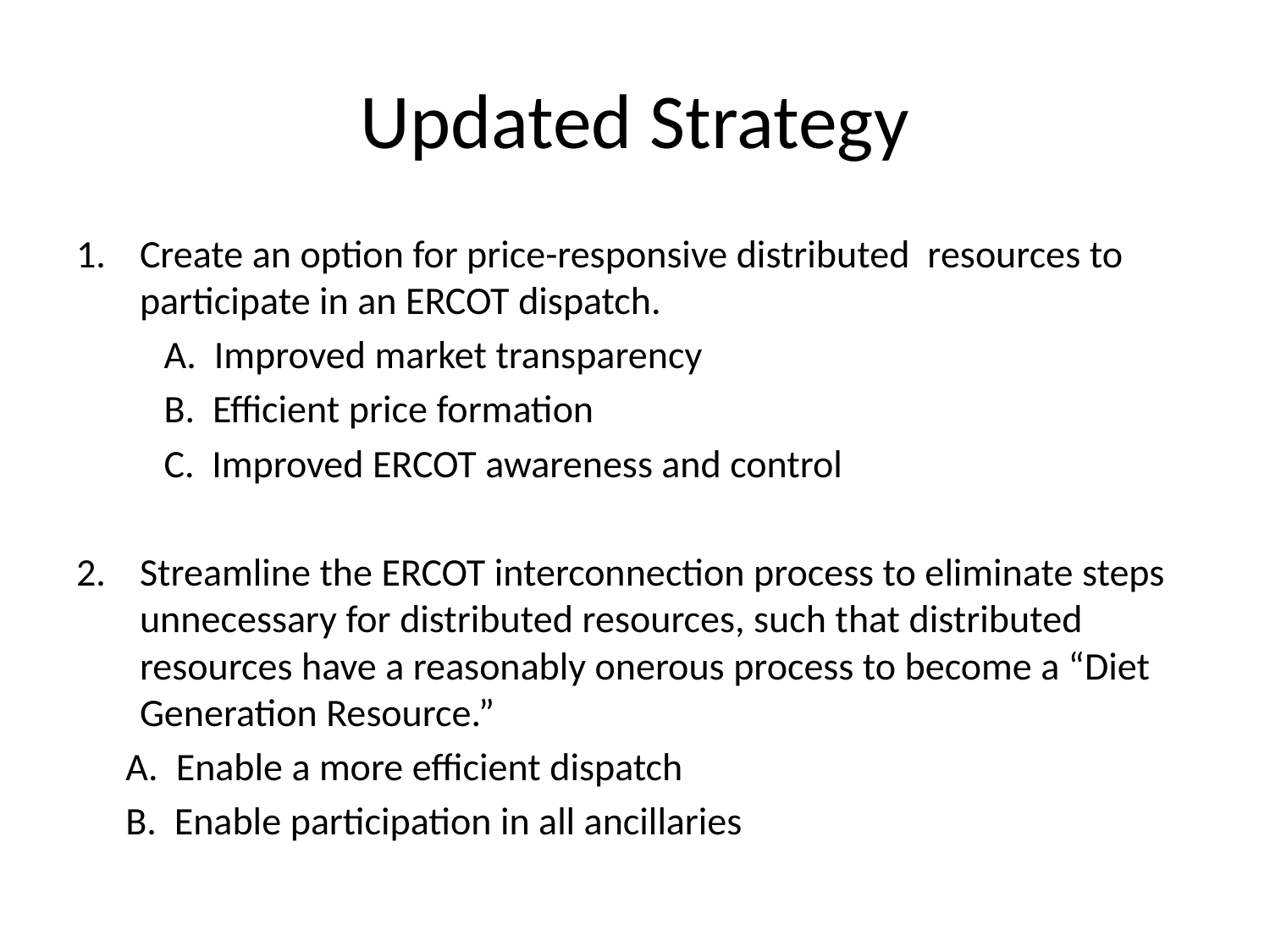

# Updated Strategy
Create an option for price-responsive distributed  resources to participate in an ERCOT dispatch.
	A.  Improved market transparency
	B.  Efficient price formation
	C.  Improved ERCOT awareness and control

Streamline the ERCOT interconnection process to eliminate steps unnecessary for distributed resources, such that distributed resources have a reasonably onerous process to become a “Diet Generation Resource.”
	A.  Enable a more efficient dispatch
	B.  Enable participation in all ancillaries